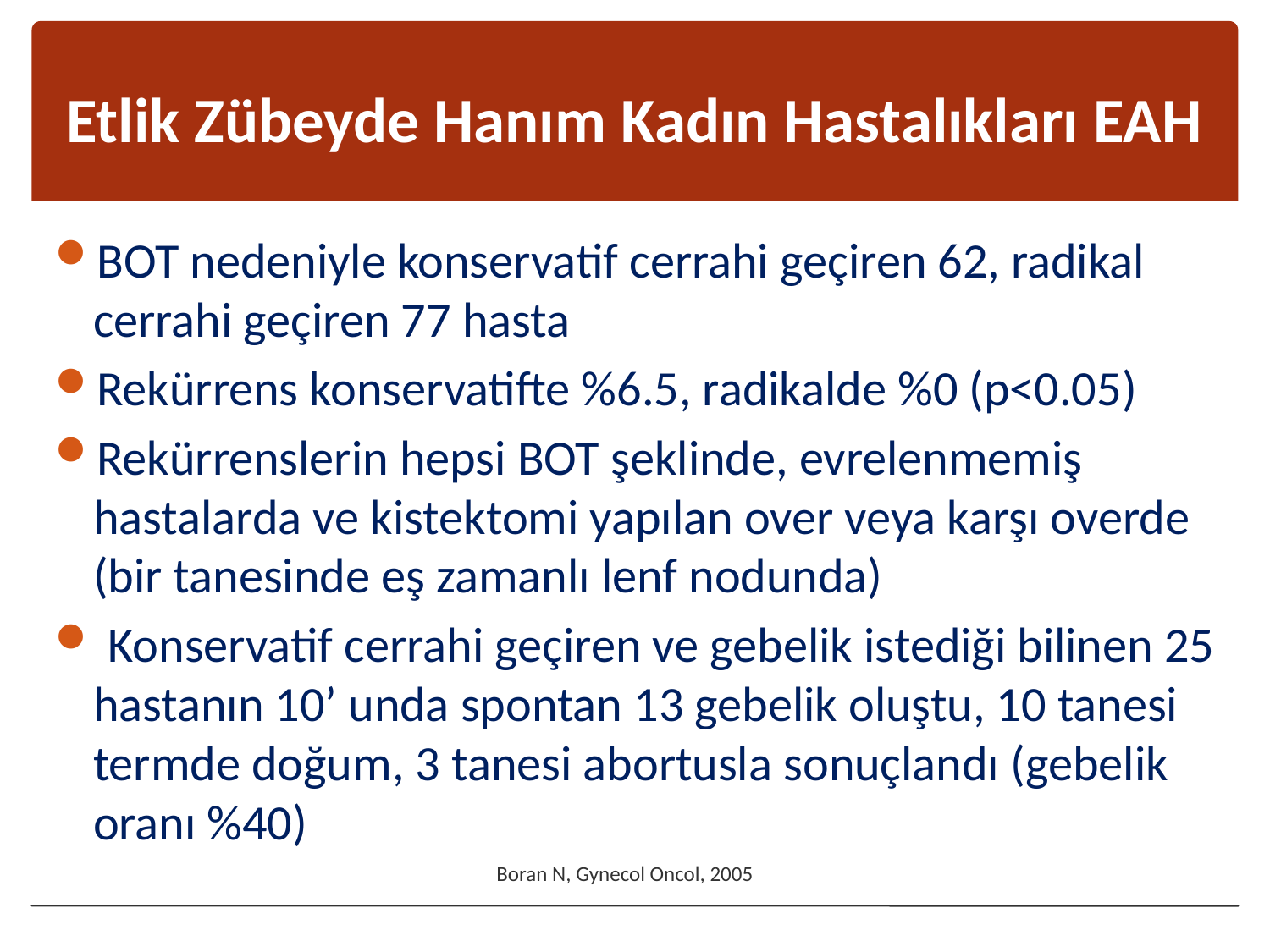

# Etlik Zübeyde Hanım Kadın Hastalıkları EAH
BOT nedeniyle konservatif cerrahi geçiren 62, radikal cerrahi geçiren 77 hasta
Rekürrens konservatifte %6.5, radikalde %0 (p<0.05)
Rekürrenslerin hepsi BOT şeklinde, evrelenmemiş hastalarda ve kistektomi yapılan over veya karşı overde (bir tanesinde eş zamanlı lenf nodunda)
 Konservatif cerrahi geçiren ve gebelik istediği bilinen 25 hastanın 10’ unda spontan 13 gebelik oluştu, 10 tanesi termde doğum, 3 tanesi abortusla sonuçlandı (gebelik oranı %40)
Boran N, Gynecol Oncol, 2005